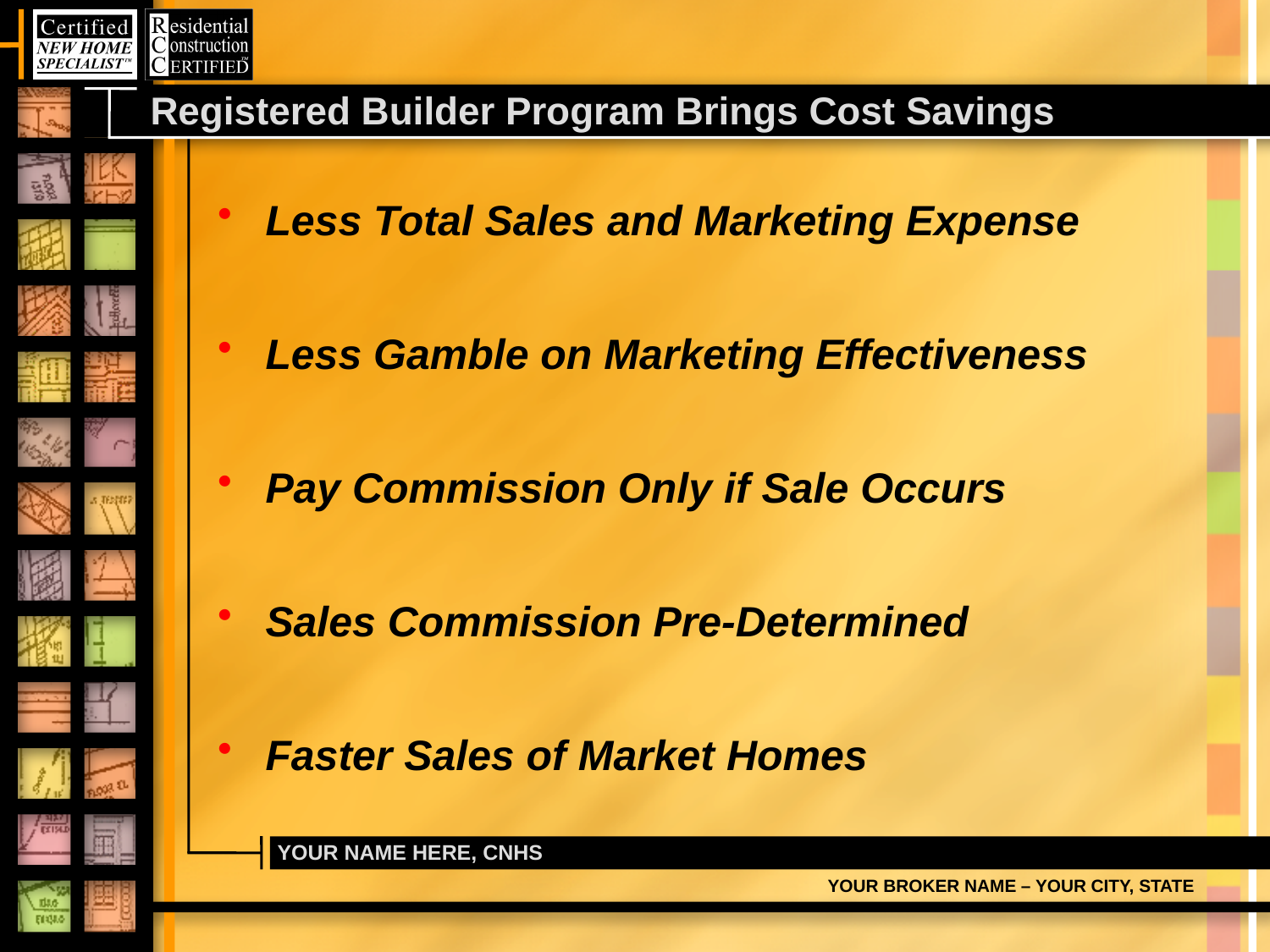

# Registered Builder Program Brings Cost Savings
Less Total Sales and Marketing Expense

Less Gamble on Marketing Effectiveness

Pay Commission Only if Sale Occurs

Sales Commission Pre-Determined

Faster Sales of Market Homes
YOUR NAME HERE, CNHS